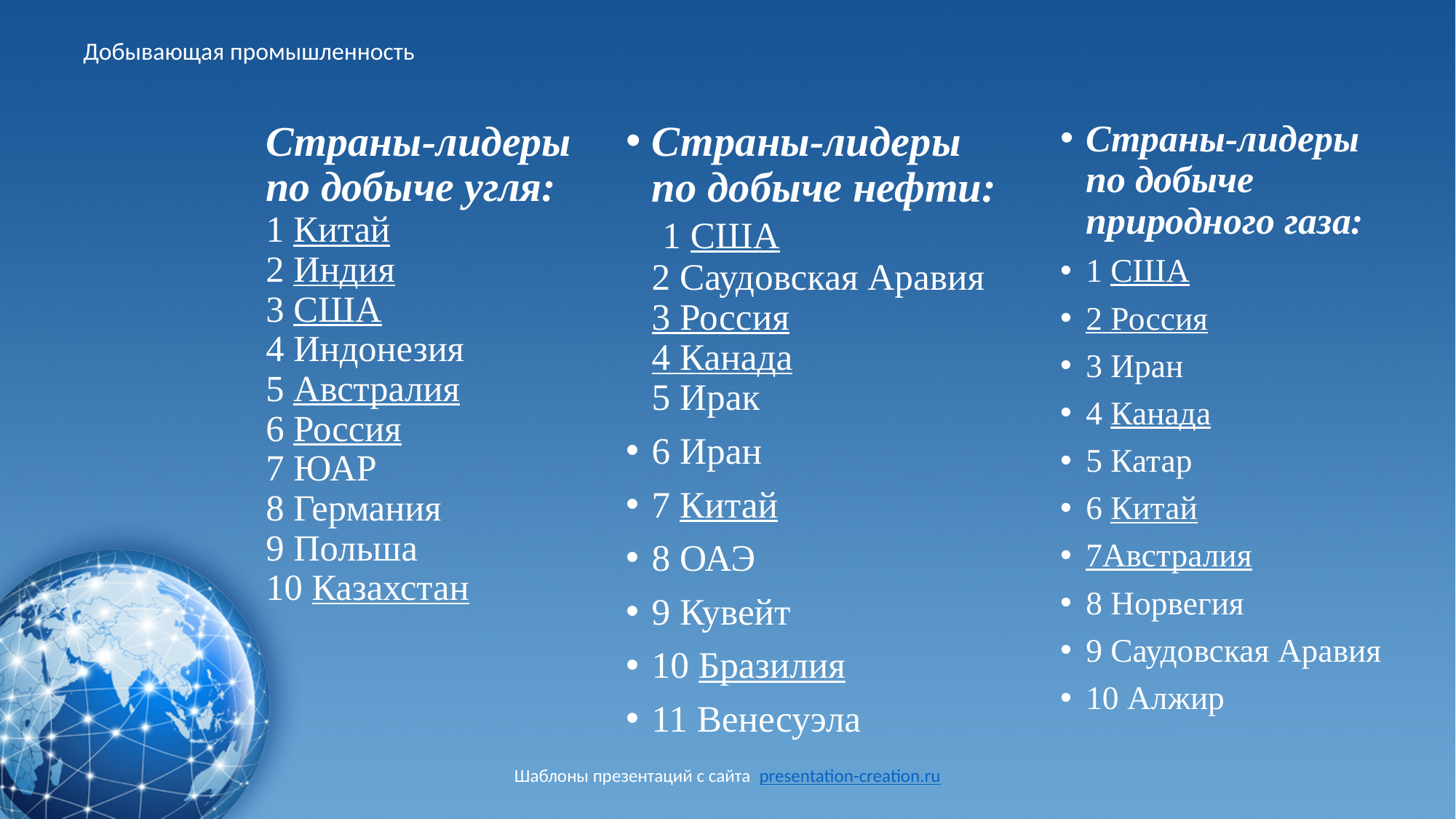

# Добывающая промышленность
Страны-лидеры по добыче угля:
1 Китай
2 Индия
3 США
4 Индонезия
5 Австралия
6 Россия
7 ЮАР
8 Германия
9 Польша
10 Казахстан
Страны-лидеры по добыче нефти:
 1 США
2 Саудовская Аравия
3 Россия
4 Канада
5 Ирак
6 Иран
7 Китай
8 ОАЭ
9 Кувейт
10 Бразилия
11 Венесуэла
Страны-лидеры по добыче природного газа:
1 США
2 Россия
3 Иран
4 Канада
5 Катар
6 Китай
7Австралия
8 Норвегия
9 Саудовская Аравия
10 Алжир
Шаблоны презентаций с сайта  presentation-creation.ru